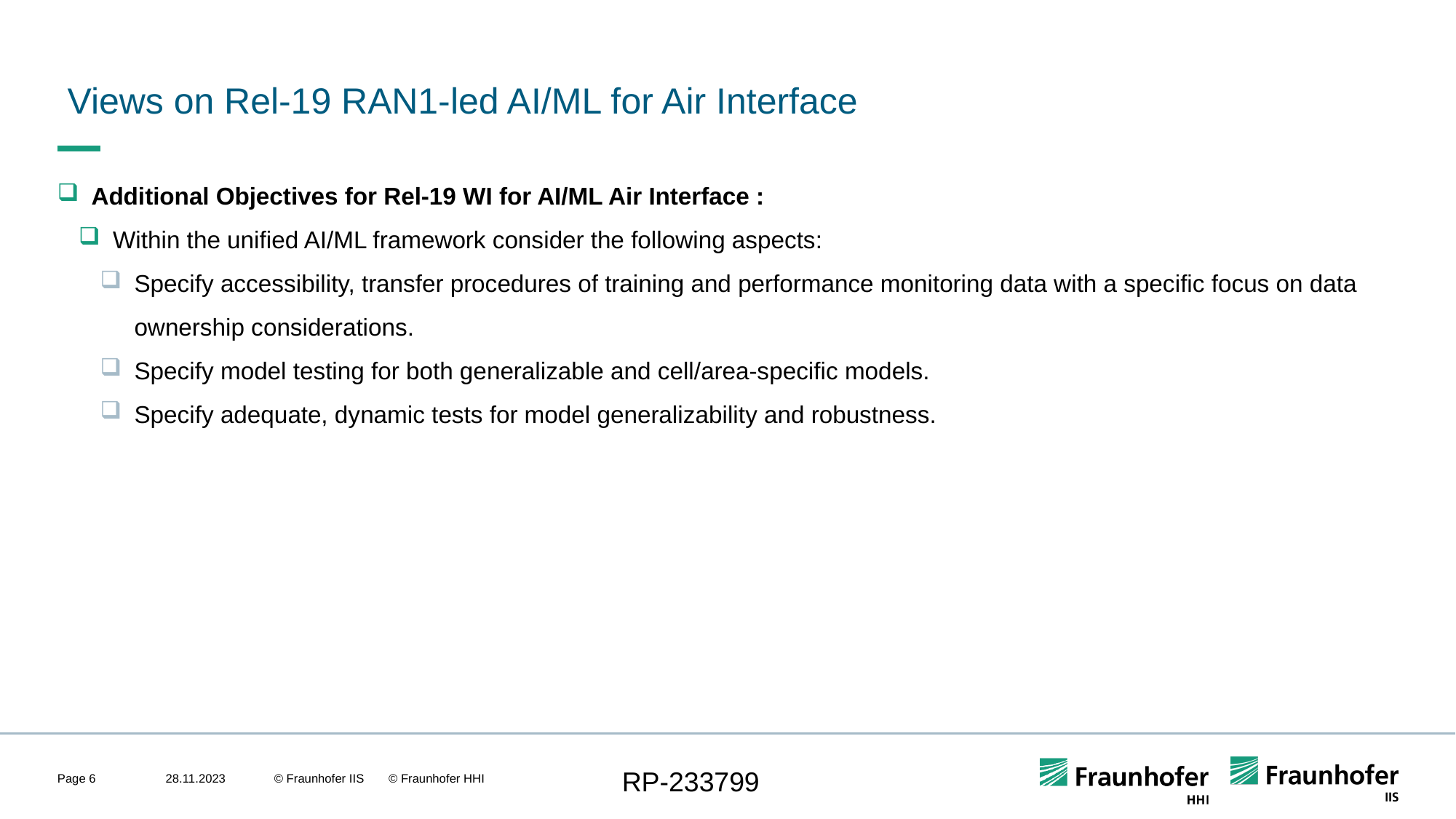

# Views on Rel-19 RAN1-led AI/ML for Air Interface
Additional Objectives for Rel-19 WI for AI/ML Air Interface :
Within the unified AI/ML framework consider the following aspects:
Specify accessibility, transfer procedures of training and performance monitoring data with a specific focus on data ownership considerations.
Specify model testing for both generalizable and cell/area-specific models.
Specify adequate, dynamic tests for model generalizability and robustness.
RP-233799
Page 6
28.11.2023
© Fraunhofer IIS